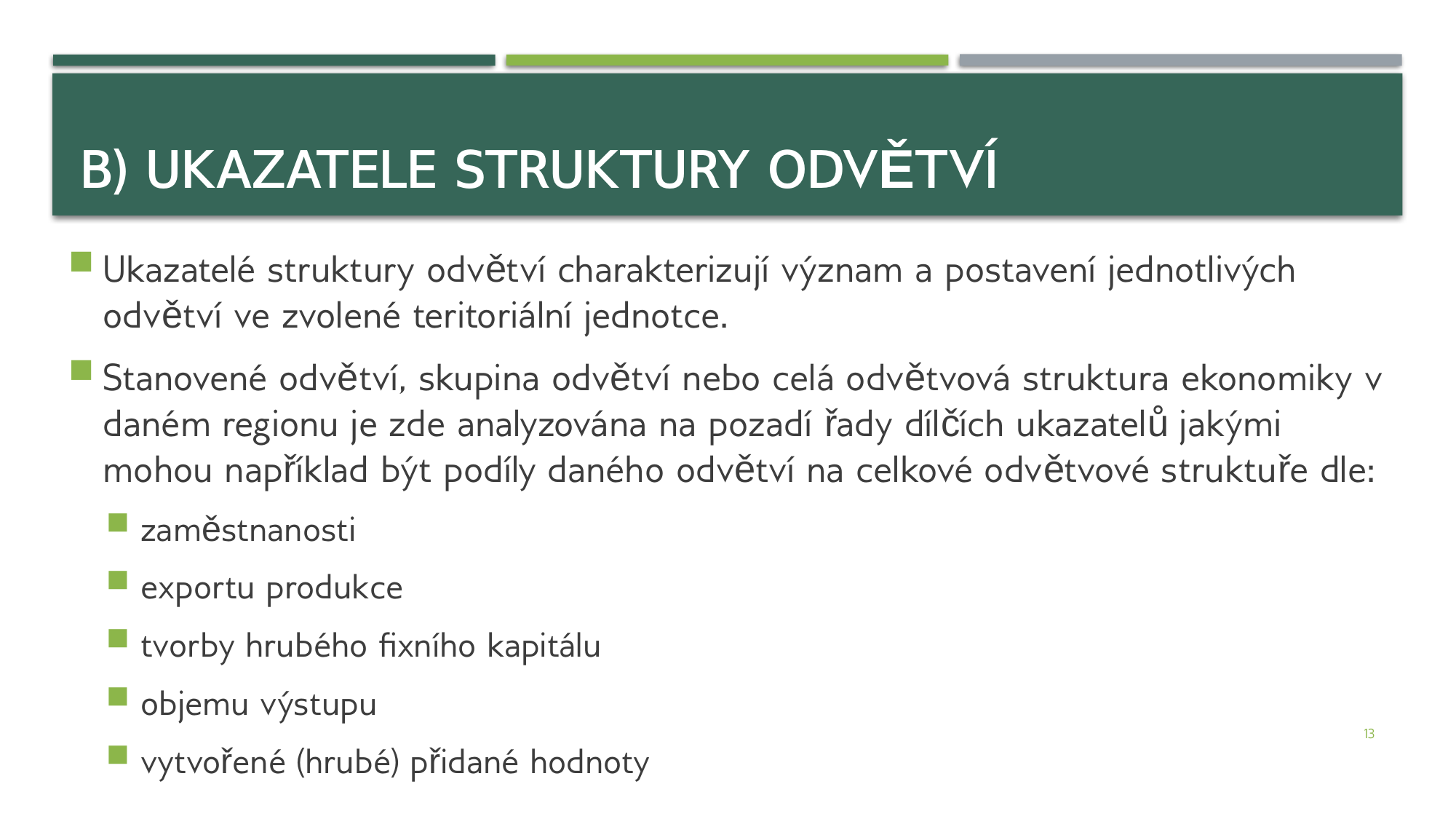

# b) ukazatele struktury odvětví
Ukazatelé struktury odvětví charakterizují význam a postavení jednotlivých odvětví ve zvolené teritoriální jednotce.
Stanovené odvětví, skupina odvětví nebo celá odvětvová struktura ekonomiky v daném regionu je zde analyzována na pozadí řady dílčích ukazatelů jakými mohou například být podíly daného odvětví na celkové odvětvové struktuře dle:
zaměstnanosti
exportu produkce
tvorby hrubého fixního kapitálu
objemu výstupu
vytvořené (hrubé) přidané hodnoty
13